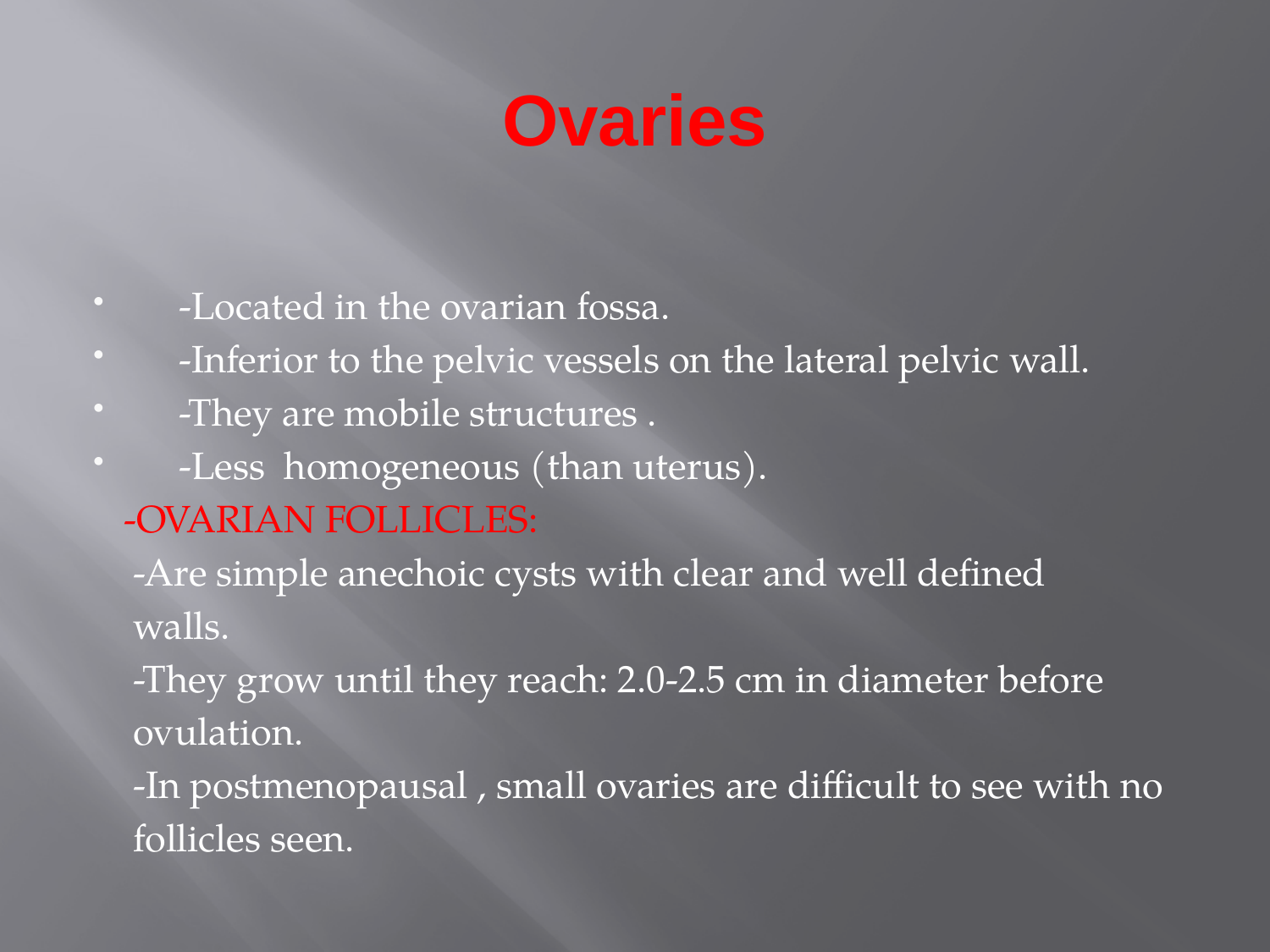

# Ovaries

   -Located in the ovarian fossa.
   -Inferior to the pelvic vessels on the lateral pelvic wall.
   -They are mobile structures .
   -Less  homogeneous (than uterus).
     -OVARIAN FOLLICLES:
      -Are simple anechoic cysts with clear and well defined
      walls.
      -They grow until they reach: 2.0-2.5 cm in diameter before
      ovulation.
      -In postmenopausal , small ovaries are difficult to see with no
      follicles seen.